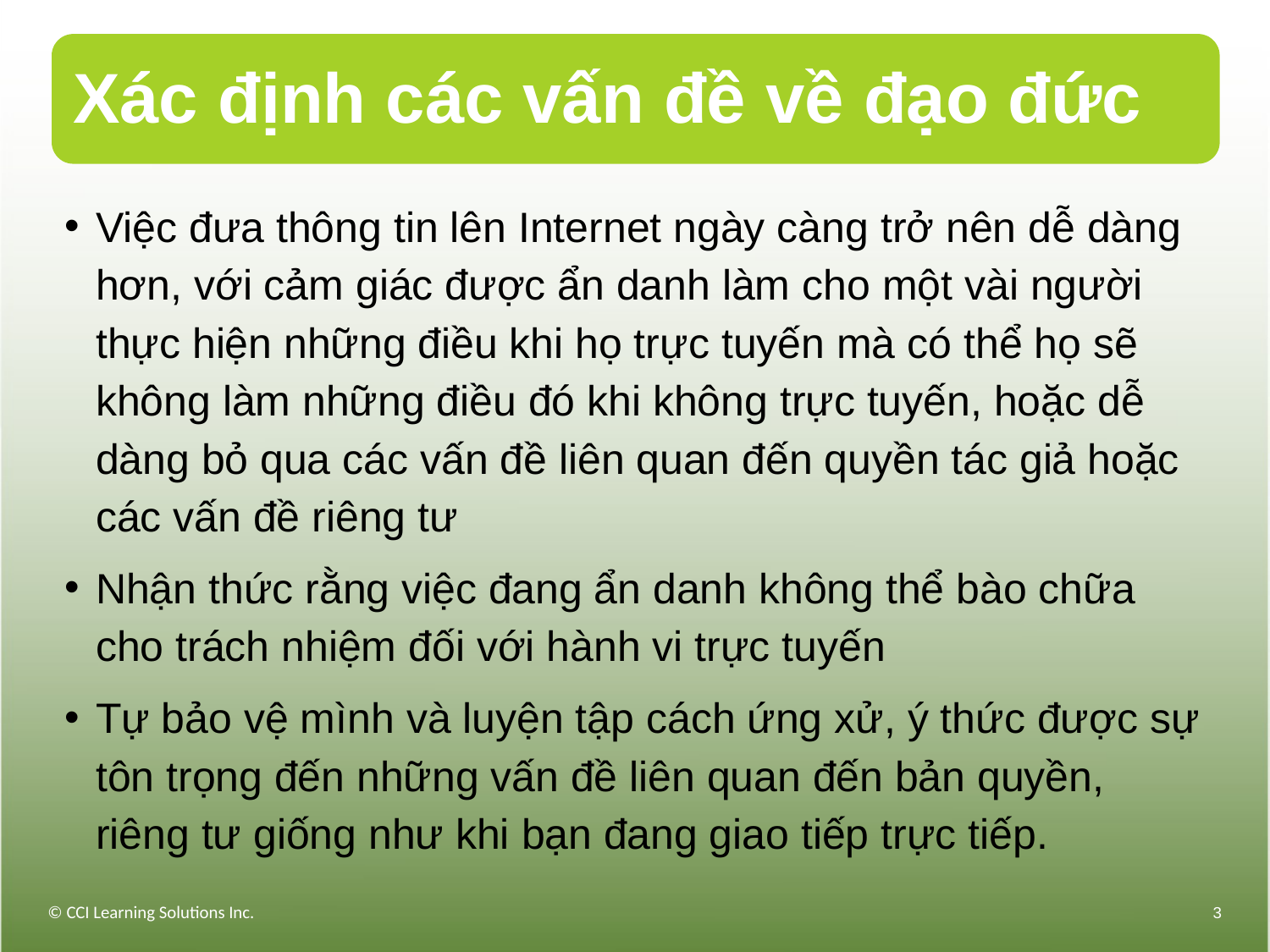

# Xác định các vấn đề về đạo đức
Việc đưa thông tin lên Internet ngày càng trở nên dễ dàng hơn, với cảm giác được ẩn danh làm cho một vài người thực hiện những điều khi họ trực tuyến mà có thể họ sẽ không làm những điều đó khi không trực tuyến, hoặc dễ dàng bỏ qua các vấn đề liên quan đến quyền tác giả hoặc các vấn đề riêng tư
Nhận thức rằng việc đang ẩn danh không thể bào chữa cho trách nhiệm đối với hành vi trực tuyến
Tự bảo vệ mình và luyện tập cách ứng xử, ý thức được sự tôn trọng đến những vấn đề liên quan đến bản quyền, riêng tư giống như khi bạn đang giao tiếp trực tiếp.

© CCI Learning Solutions Inc.
3